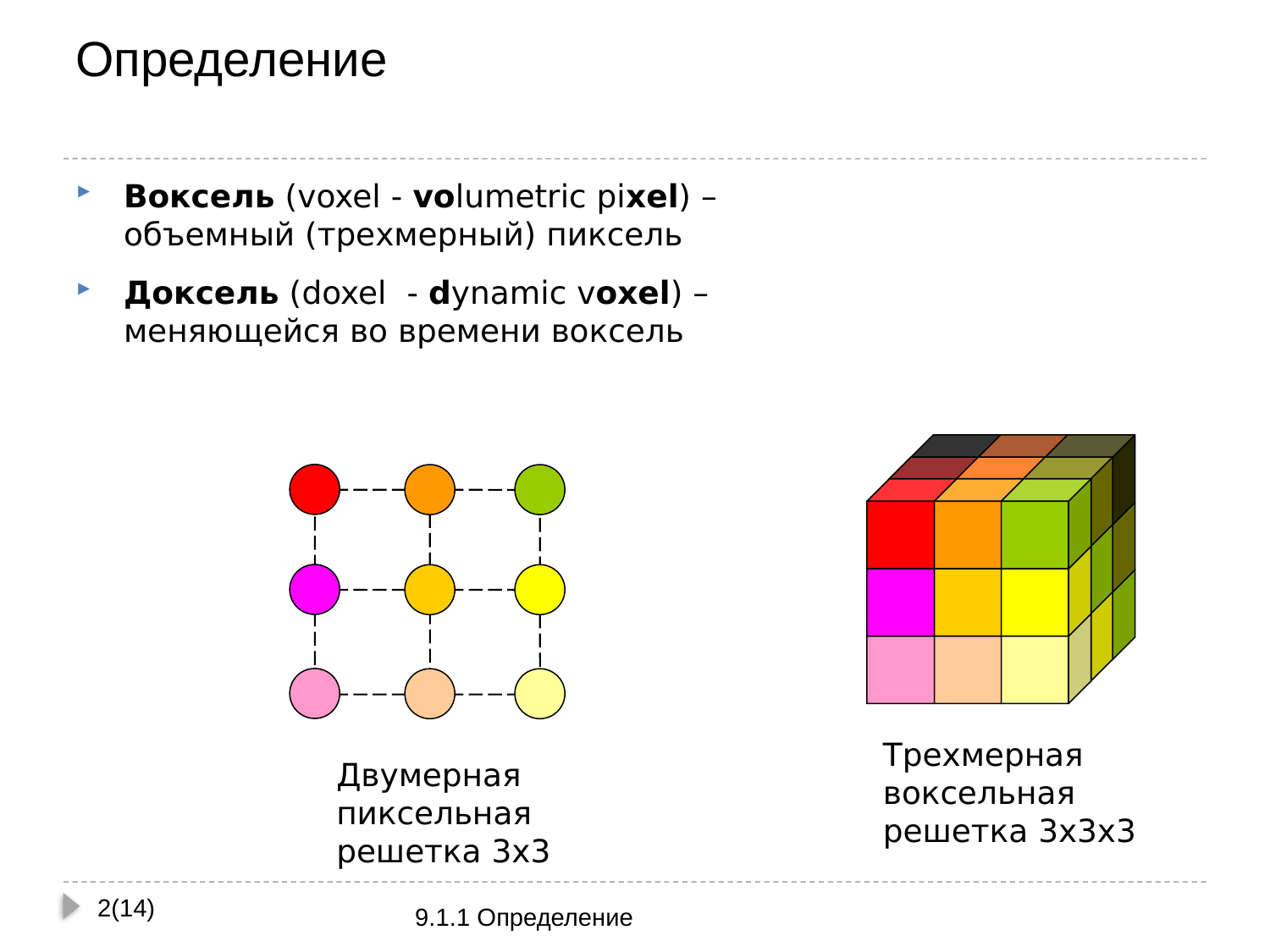

# Определение
Воксель (voxel - volumetric pixel) –
объемный (трехмерный) пиксель
Доксель (doxel  - dynamic voxel) –
меняющейся во времени воксель

Трехмерная
воксельная
решетка 3х3х3
Двумерная
пиксельная
решетка 3х3
2(14)
9.1.1 Определение